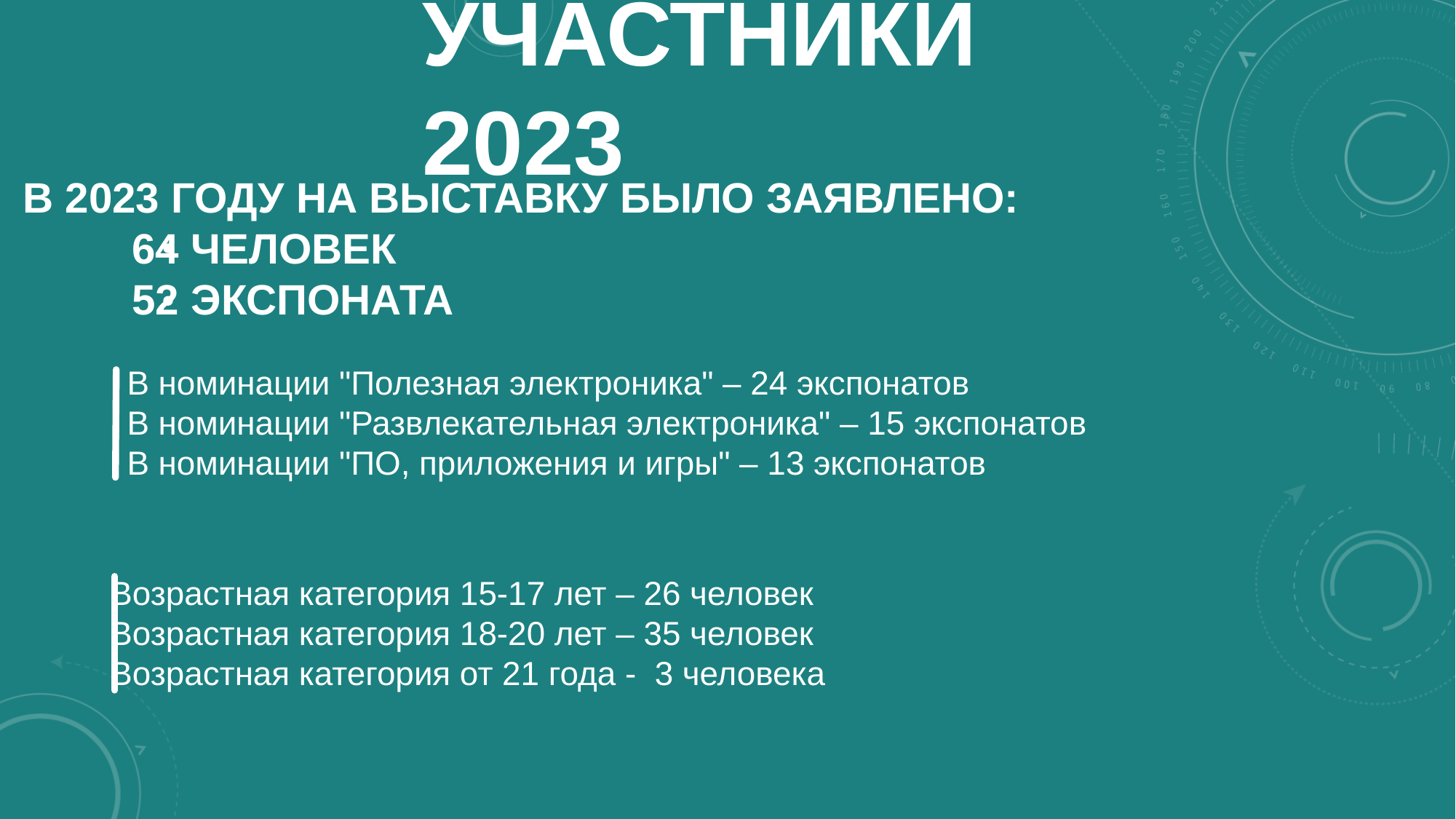

# Участники 2023
В 2023 ГОДУ НА ВЫСТАВКУ БЫЛО ЗАЯВЛЕНО:
	64 ЧЕЛОВЕК
	52 ЭКСПОНАТА

В номинации "Полезная электроника" – 24 экспонатов
В номинации "Развлекательная электроника" – 15 экспонатов
В номинации "ПО, приложения и игры" – 13 экспонатов
Возрастная категория 15-17 лет – 26 человек
Возрастная категория 18-20 лет – 35 человек
Возрастная категория от 21 года -  3 человека